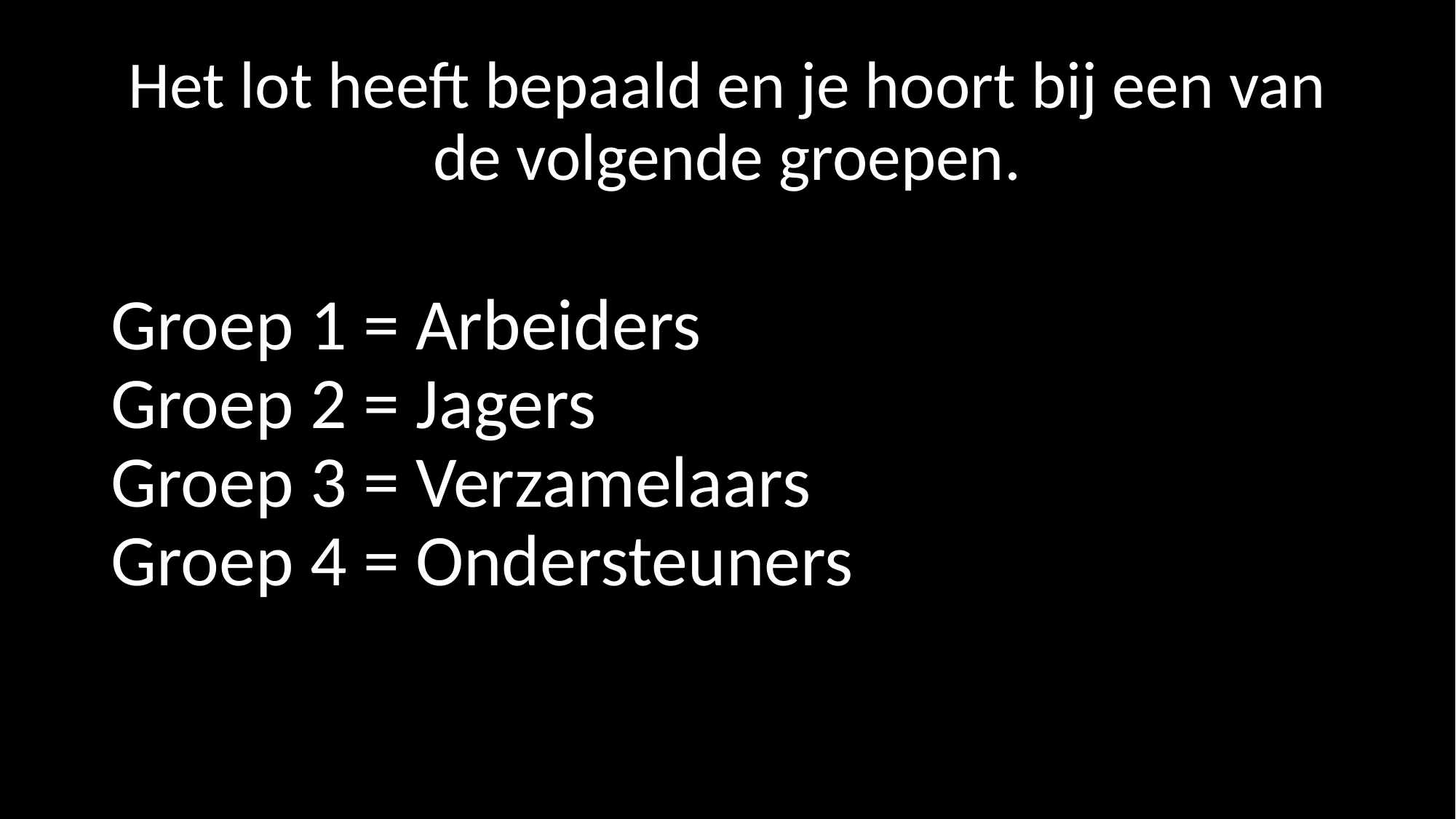

# Het lot heeft bepaald en je hoort bij een van de volgende groepen.
Groep 1 = Arbeiders
Groep 2 = Jagers
Groep 3 = Verzamelaars
Groep 4 = Ondersteuners